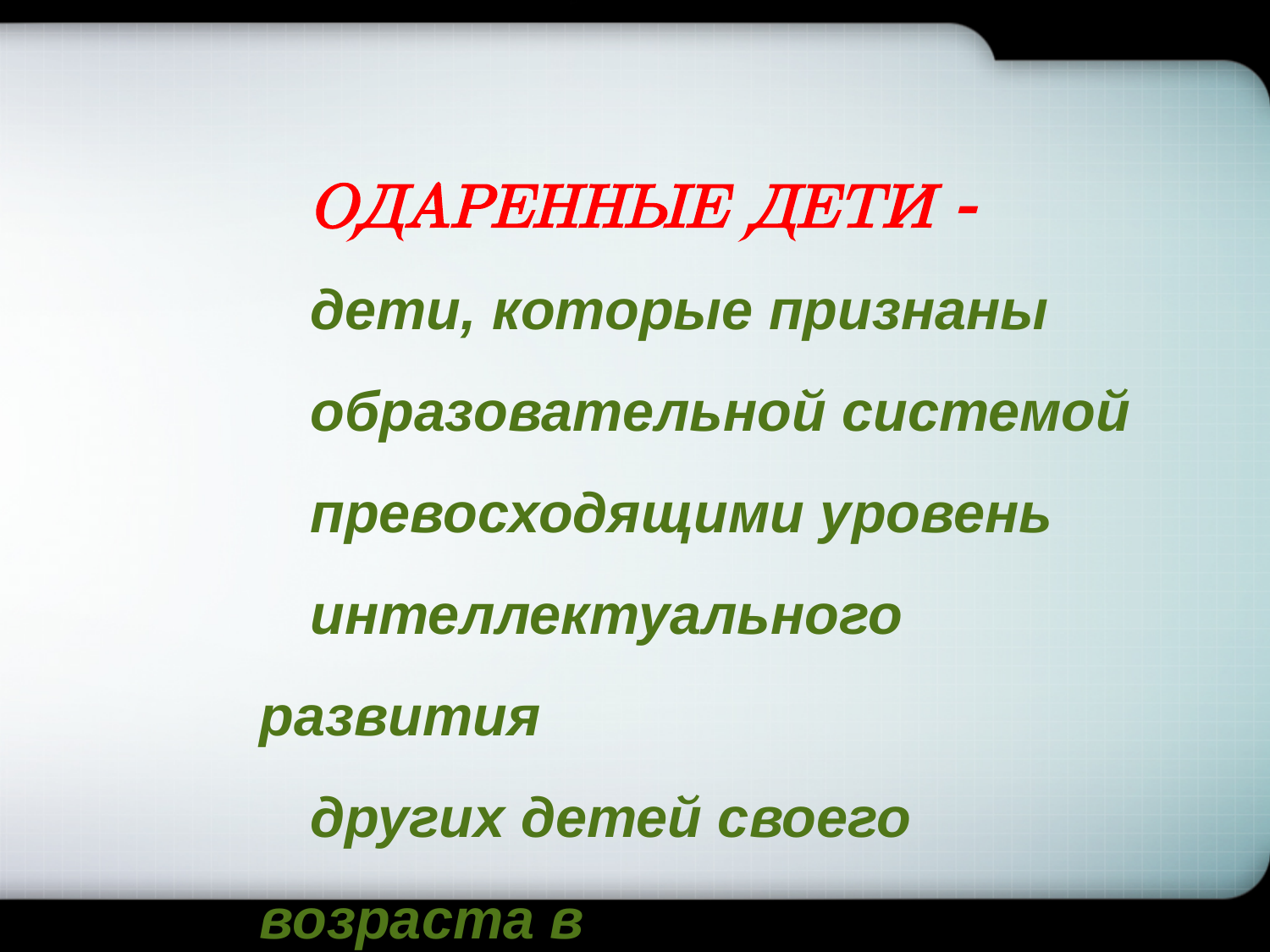

МОУ СОШ № 169
ОДАРЕННЫЕ ДЕТИ -
дети, которые признаны
образовательной системой
превосходящими уровень
интеллектуального развития
других детей своего возраста в
определенной области знаний.